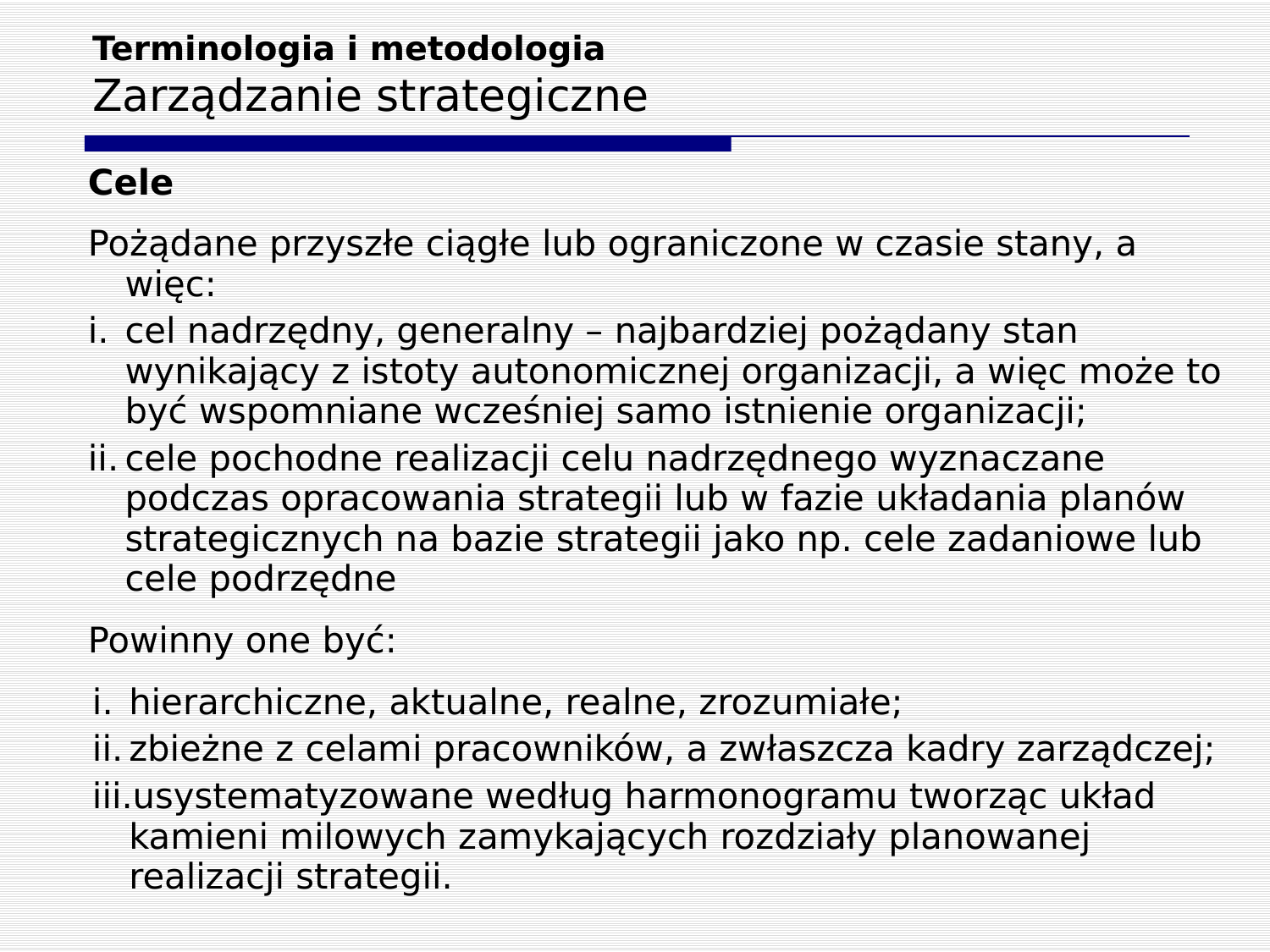

# Terminologia i metodologia Zarządzanie strategiczne
Cele

Pożądane przyszłe ciągłe lub ograniczone w czasie stany, a więc:
cel nadrzędny, generalny – najbardziej pożądany stan  wynikający z istoty autonomicznej organizacji, a więc może to być wspomniane wcześniej samo istnienie organizacji;
cele pochodne realizacji celu nadrzędnego wyznaczane podczas opracowania strategii lub w fazie układania planów strategicznych na bazie strategii jako np. cele zadaniowe lub cele podrzędne

Powinny one być:
hierarchiczne, aktualne, realne, zrozumiałe;
zbieżne z celami pracowników, a zwłaszcza kadry zarządczej;
usystematyzowane według harmonogramu tworząc układ kamieni milowych zamykających rozdziały planowanej realizacji strategii.